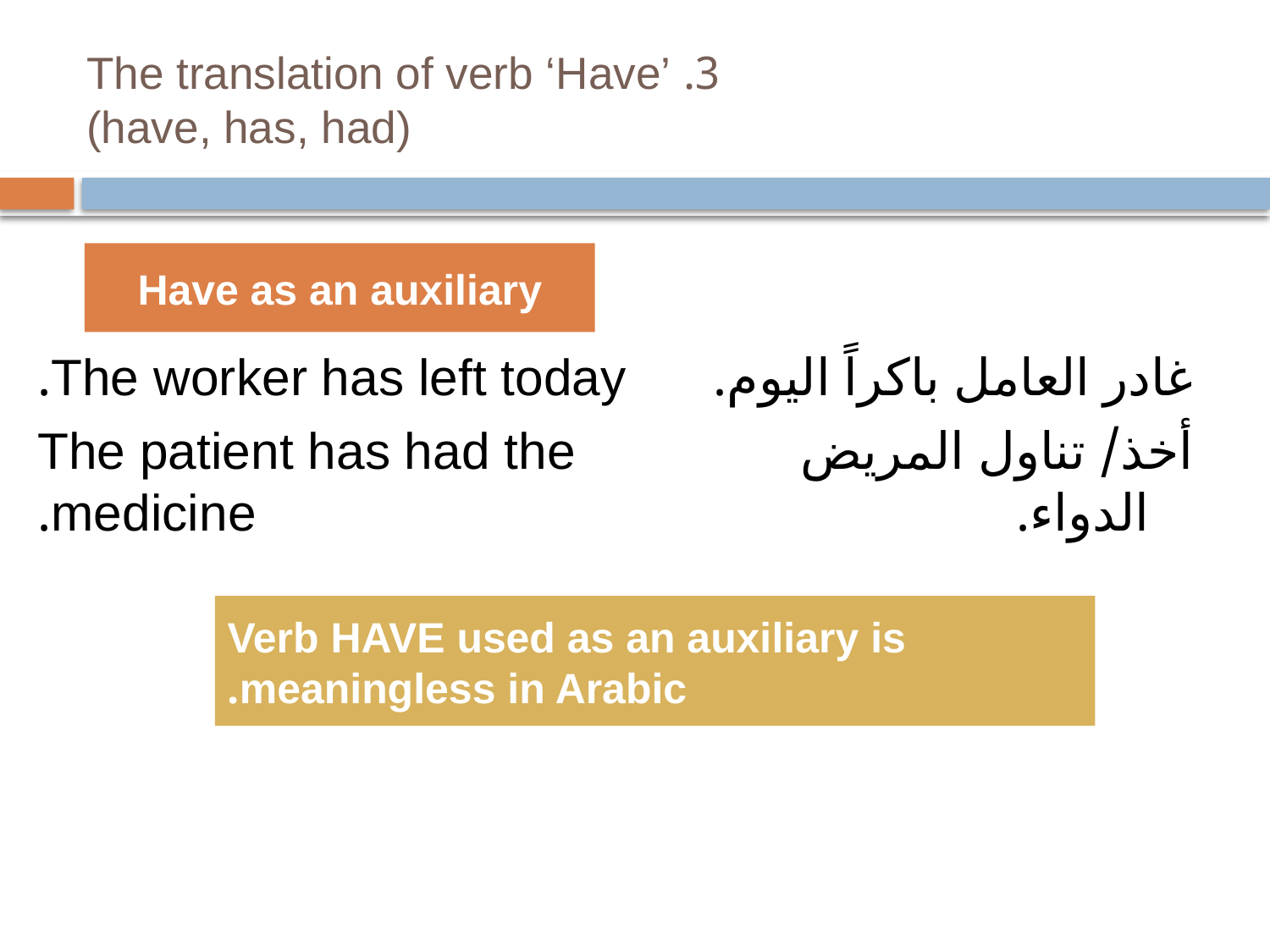

# 3. The translation of verb ‘Have’ (have, has, had)
Have as an auxiliary
The worker has left today.
The patient has had the medicine.
غادر العامل باكراً اليوم.
أخذ/ تناول المريض الدواء.
Verb HAVE used as an auxiliary is meaningless in Arabic.